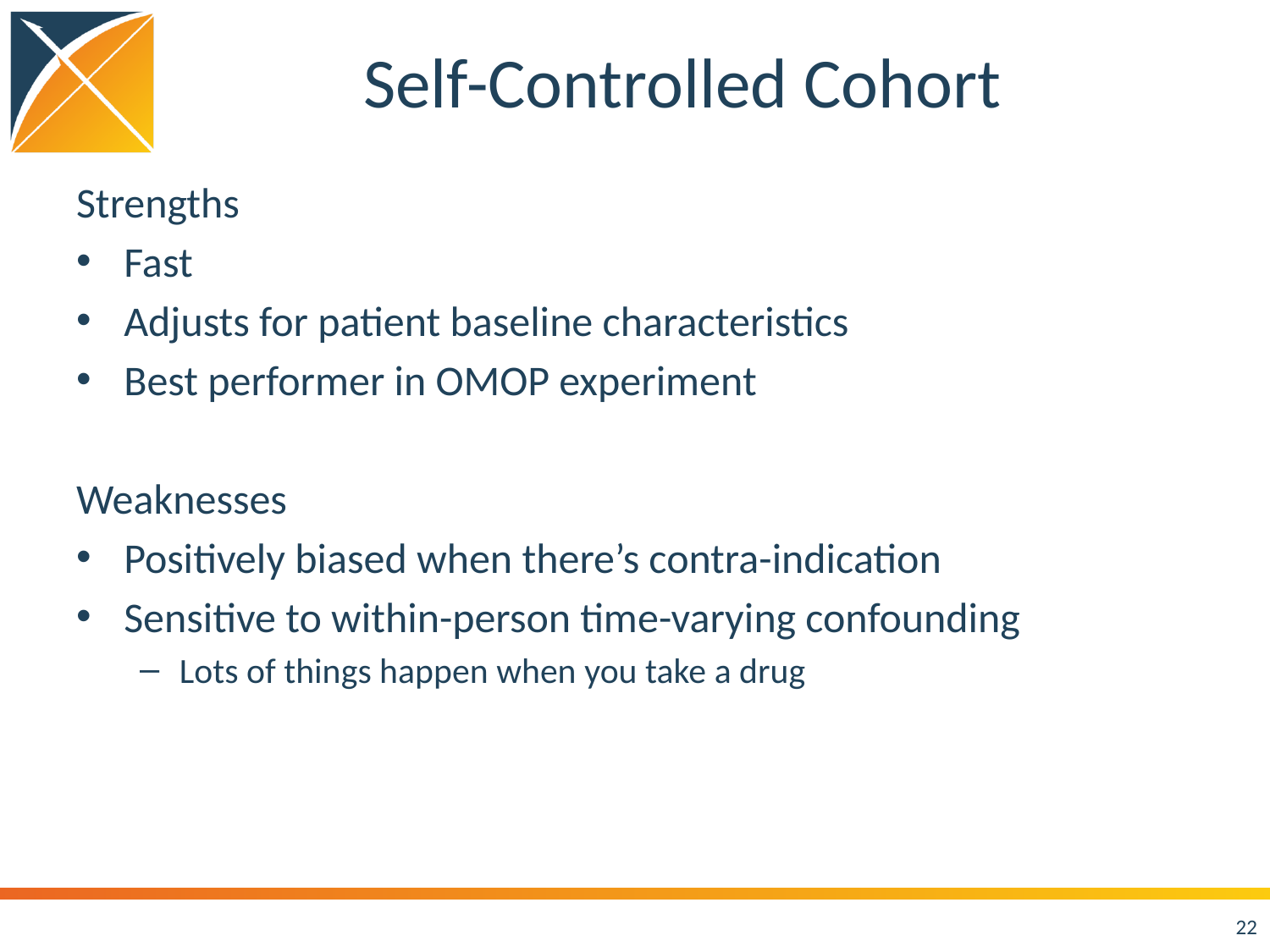

# Self-Controlled Cohort
Strengths
Fast
Adjusts for patient baseline characteristics
Best performer in OMOP experiment

Weaknesses
Positively biased when there’s contra-indication
Sensitive to within-person time-varying confounding
Lots of things happen when you take a drug

22